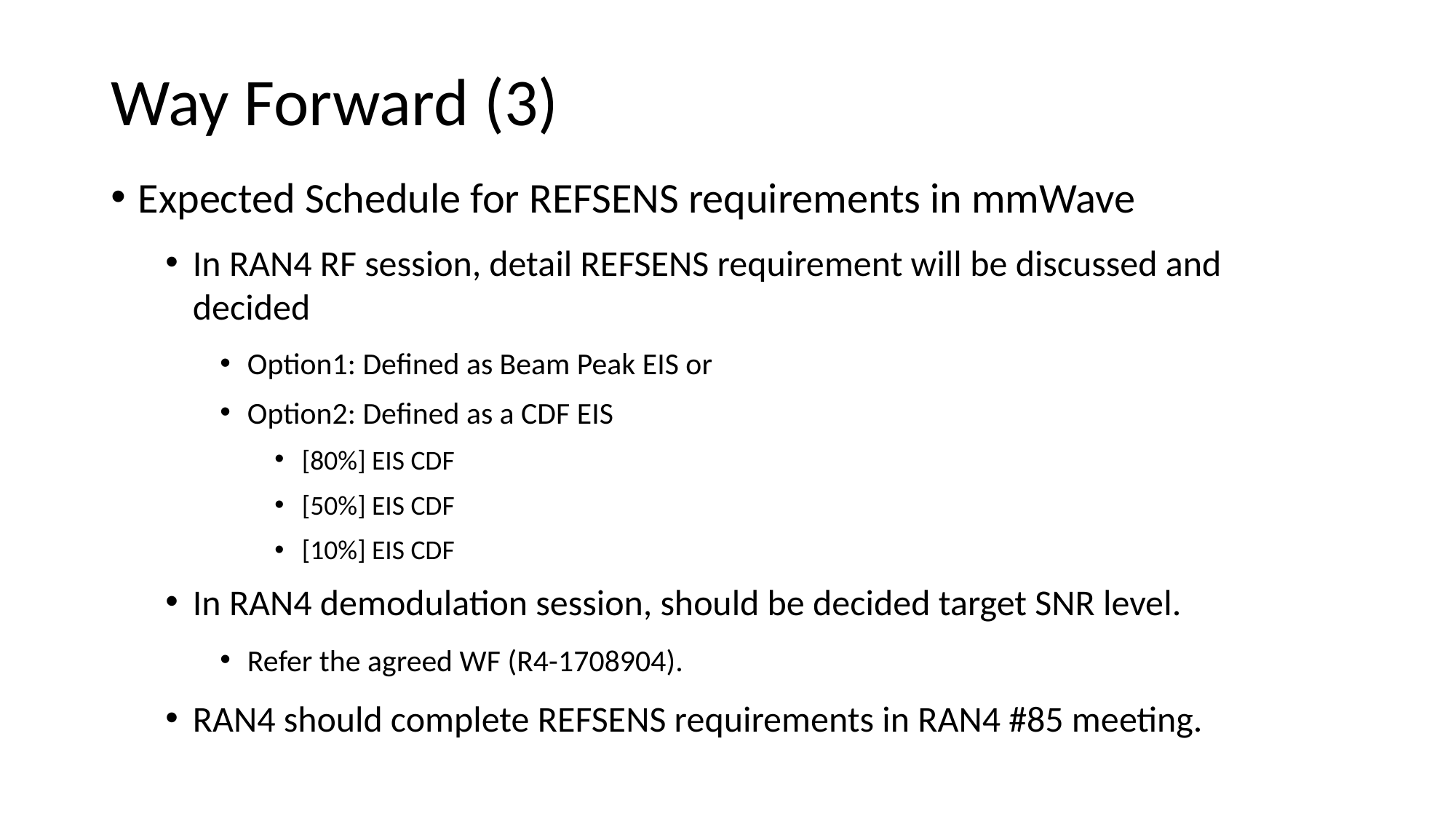

Way Forward (3)
Expected Schedule for REFSENS requirements in mmWave
In RAN4 RF session, detail REFSENS requirement will be discussed and decided
Option1: Defined as Beam Peak EIS or
Option2: Defined as a CDF EIS
[80%] EIS CDF
[50%] EIS CDF
[10%] EIS CDF
In RAN4 demodulation session, should be decided target SNR level.
Refer the agreed WF (R4-1708904).
RAN4 should complete REFSENS requirements in RAN4 #85 meeting.